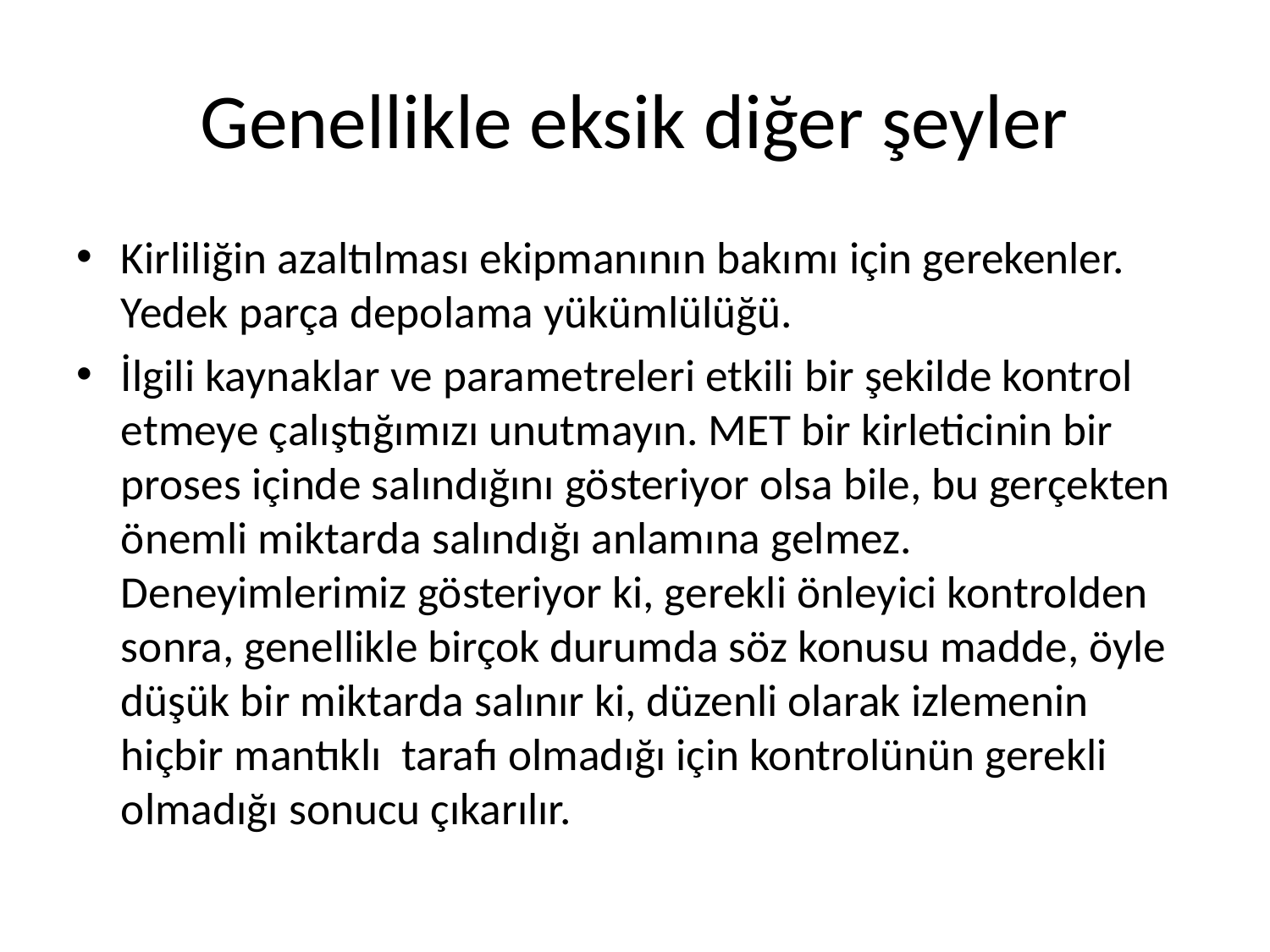

# Genellikle eksik diğer şeyler
Kirliliğin azaltılması ekipmanının bakımı için gerekenler. Yedek parça depolama yükümlülüğü.
İlgili kaynaklar ve parametreleri etkili bir şekilde kontrol etmeye çalıştığımızı unutmayın. MET bir kirleticinin bir proses içinde salındığını gösteriyor olsa bile, bu gerçekten önemli miktarda salındığı anlamına gelmez. Deneyimlerimiz gösteriyor ki, gerekli önleyici kontrolden sonra, genellikle birçok durumda söz konusu madde, öyle düşük bir miktarda salınır ki, düzenli olarak izlemenin hiçbir mantıklı  tarafı olmadığı için kontrolünün gerekli olmadığı sonucu çıkarılır.